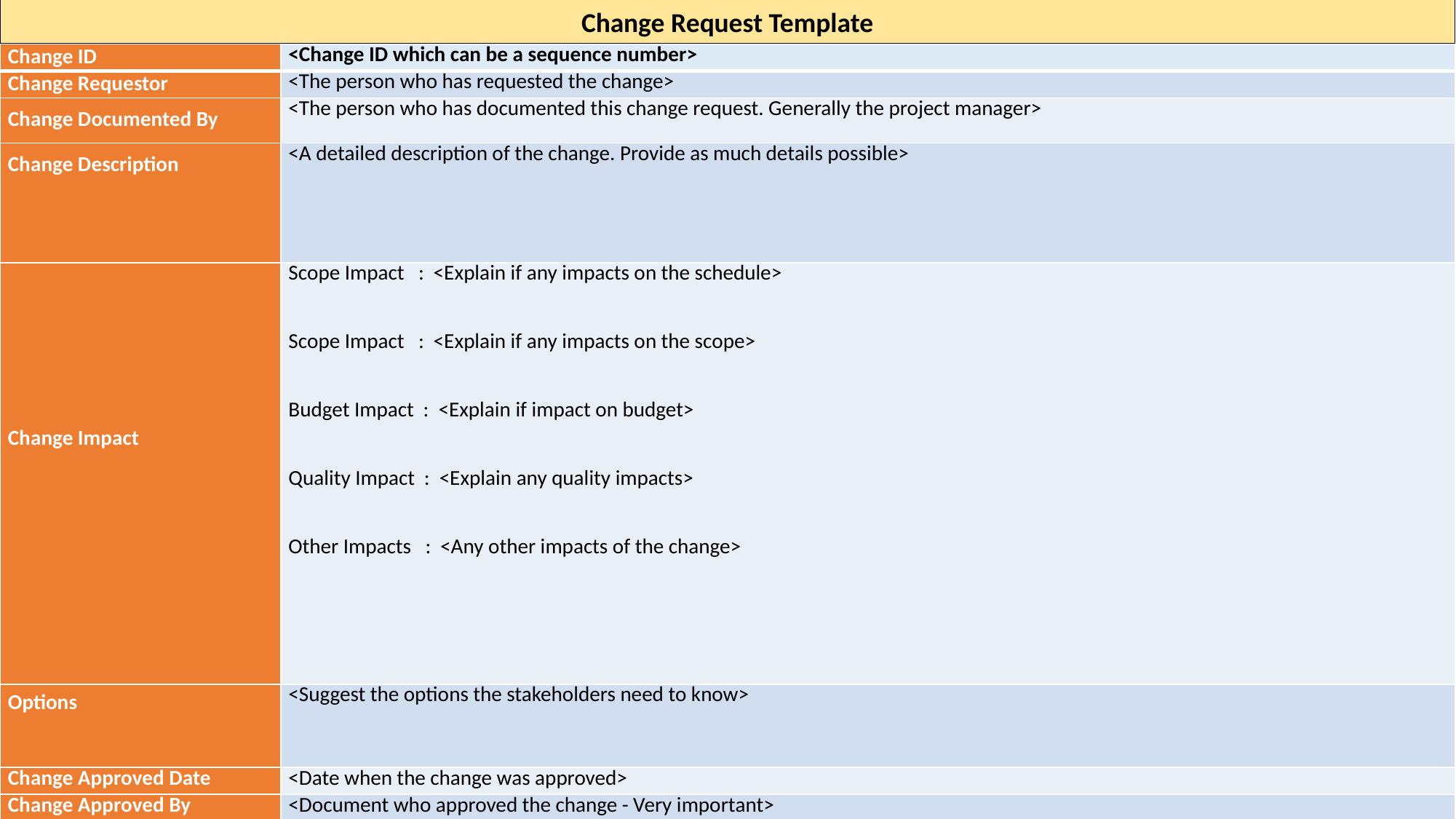

Change Request Template
| Change ID | <Change ID which can be a sequence number> |
| --- | --- |
| Change Requestor | <The person who has requested the change> |
| Change Documented By | <The person who has documented this change request. Generally the project manager> |
| Change Description | <A detailed description of the change. Provide as much details possible> |
| Change Impact | Scope Impact : <Explain if any impacts on the schedule> Scope Impact : <Explain if any impacts on the scope>     Budget Impact : <Explain if impact on budget>     Quality Impact : <Explain any quality impacts>     Other Impacts : <Any other impacts of the change> |
| Options | <Suggest the options the stakeholders need to know> |
| Change Approved Date | <Date when the change was approved> |
| Change Approved By | <Document who approved the change - Very important> |